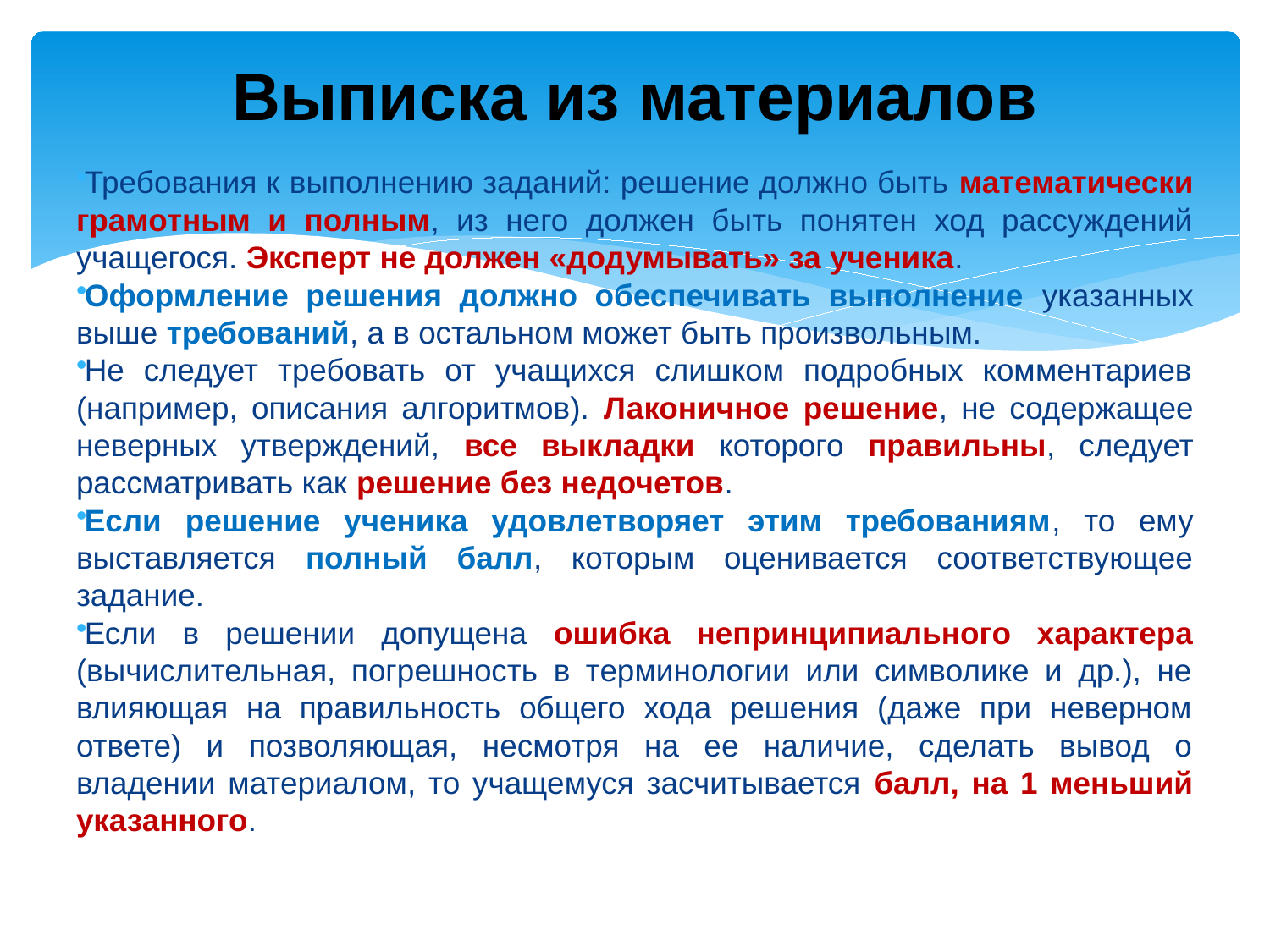

# Выписка из материалов
Требования к выполнению заданий: решение должно быть математически грамотным и полным, из него должен быть понятен ход рассуждений учащегося. Эксперт не должен «додумывать» за ученика.
Оформление решения должно обеспечивать выполнение указанных выше требований, а в остальном может быть произвольным.
Не следует требовать от учащихся слишком подробных комментариев (например, описания алгоритмов). Лаконичное решение, не содержащее неверных утверждений, все выкладки которого правильны, следует рассматривать как решение без недочетов.
Если решение ученика удовлетворяет этим требованиям, то ему выставляется полный балл, которым оценивается соответствующее задание.
Если в решении допущена ошибка непринципиального характера (вычислительная, погрешность в терминологии или символике и др.), не влияющая на правильность общего хода решения (даже при неверном ответе) и позволяющая, несмотря на ее наличие, сделать вывод о владении материалом, то учащемуся засчитывается балл, на 1 меньший указанного.